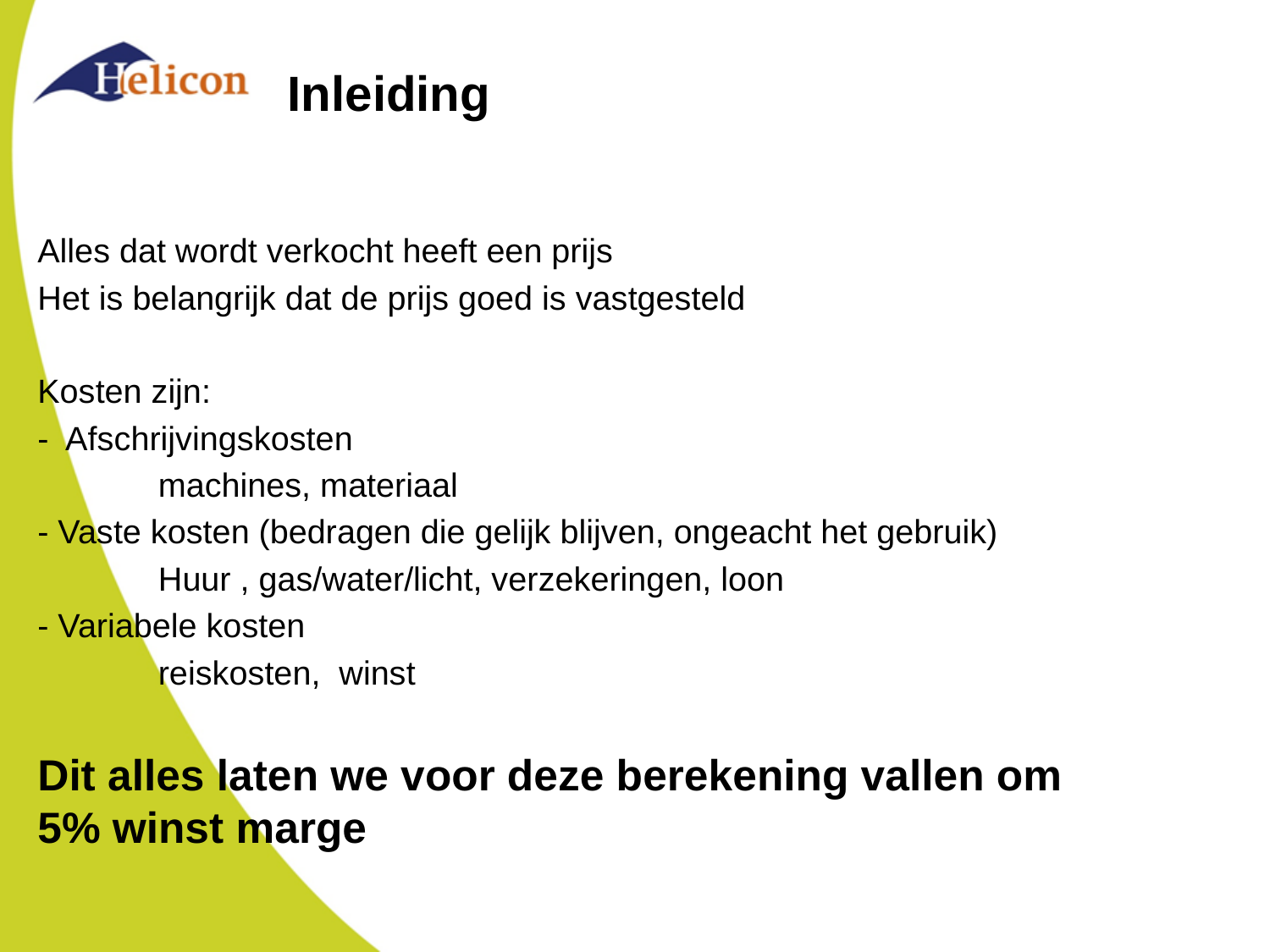

# Inleiding

Alles dat wordt verkocht heeft een prijs
Het is belangrijk dat de prijs goed is vastgesteld

Kosten zijn:
-  Afschrijvingskosten
	machines, materiaal
- Vaste kosten (bedragen die gelijk blijven, ongeacht het gebruik)
	Huur , gas/water/licht, verzekeringen, loon
- Variabele kosten
	reiskosten,  winst

Dit alles laten we voor deze berekening vallen om 5% winst marge